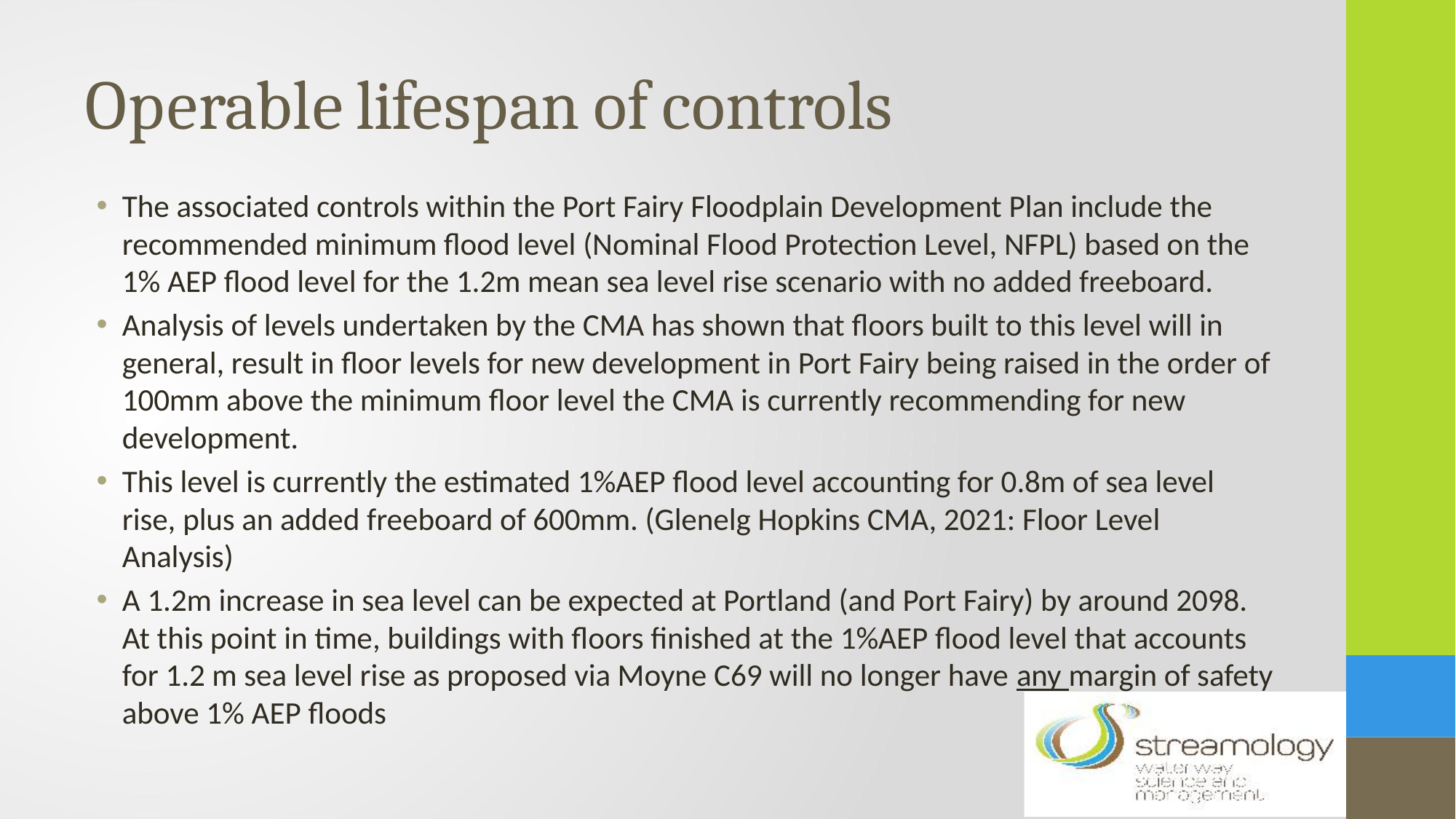

# Operable lifespan of controls
The associated controls within the Port Fairy Floodplain Development Plan include the recommended minimum flood level (Nominal Flood Protection Level, NFPL) based on the 1% AEP flood level for the 1.2m mean sea level rise scenario with no added freeboard.
Analysis of levels undertaken by the CMA has shown that floors built to this level will in general, result in floor levels for new development in Port Fairy being raised in the order of 100mm above the minimum floor level the CMA is currently recommending for new development.
This level is currently the estimated 1%AEP flood level accounting for 0.8m of sea level rise, plus an added freeboard of 600mm. (Glenelg Hopkins CMA, 2021: Floor Level Analysis)
A 1.2m increase in sea level can be expected at Portland (and Port Fairy) by around 2098. At this point in time, buildings with floors finished at the 1%AEP flood level that accounts for 1.2 m sea level rise as proposed via Moyne C69 will no longer have any margin of safety above 1% AEP floods